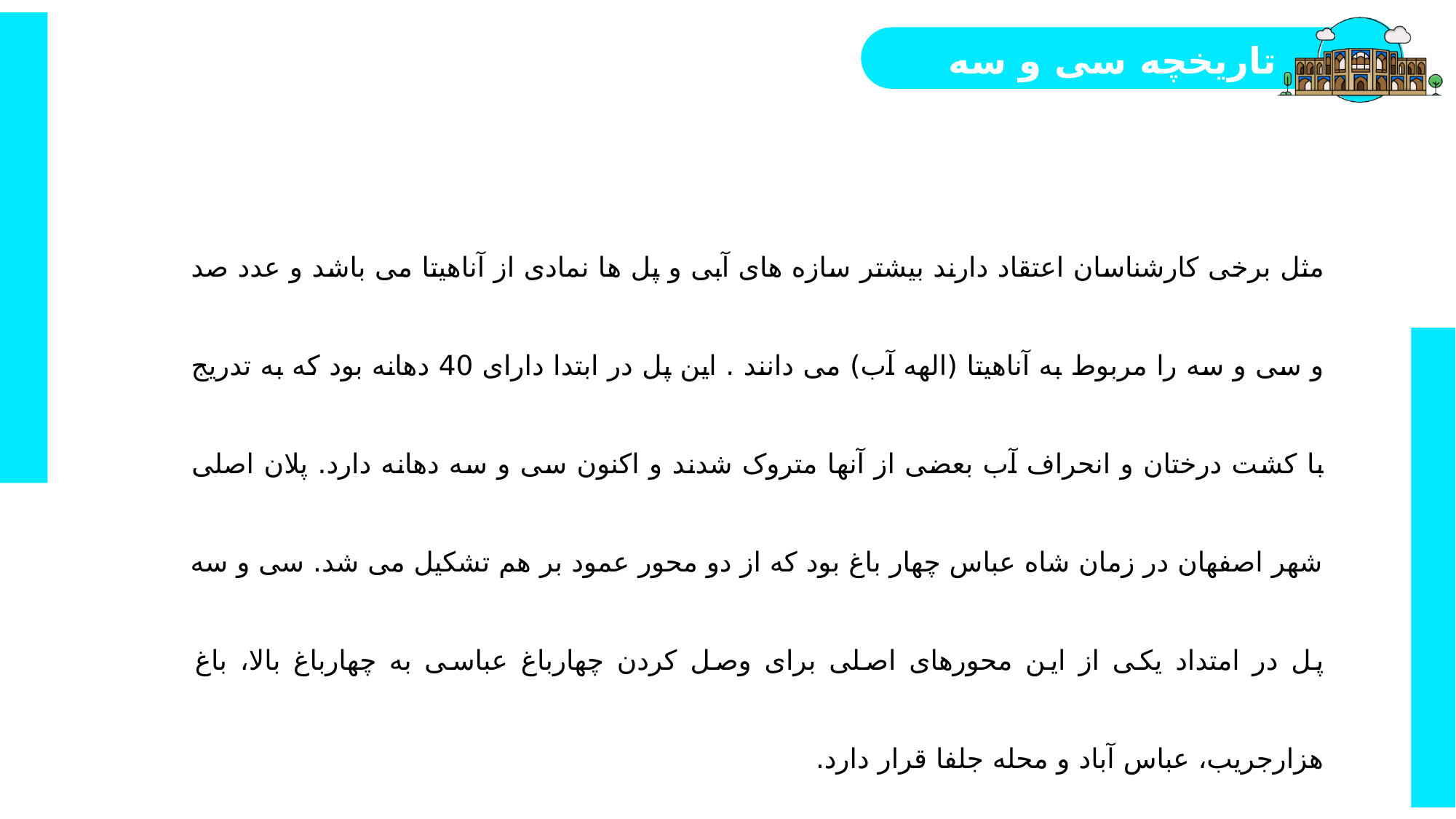

تاریخچه سی و سه پل
مثل برخی کارشناسان اعتقاد دارند بیشتر سازه های آبی و پل ها نمادی از آناهیتا می باشد و عدد صد و سی و سه را مربوط به آناهیتا (الهه آب) می دانند . این پل در ابتدا دارای 40 دهانه بود که به تدریج با کشت درختان و انحراف آب بعضی از آنها متروک شدند و اکنون سی و سه دهانه دارد. پلان اصلی شهر اصفهان در زمان شاه عباس چهار باغ بود که از دو محور عمود بر هم تشکیل می شد. سی و سه پل در امتداد یکی از این محورهای اصلی برای وصل کردن چهارباغ عباسی به چهارباغ بالا، باغ هزارجریب، عباس آباد و محله جلفا قرار دارد.